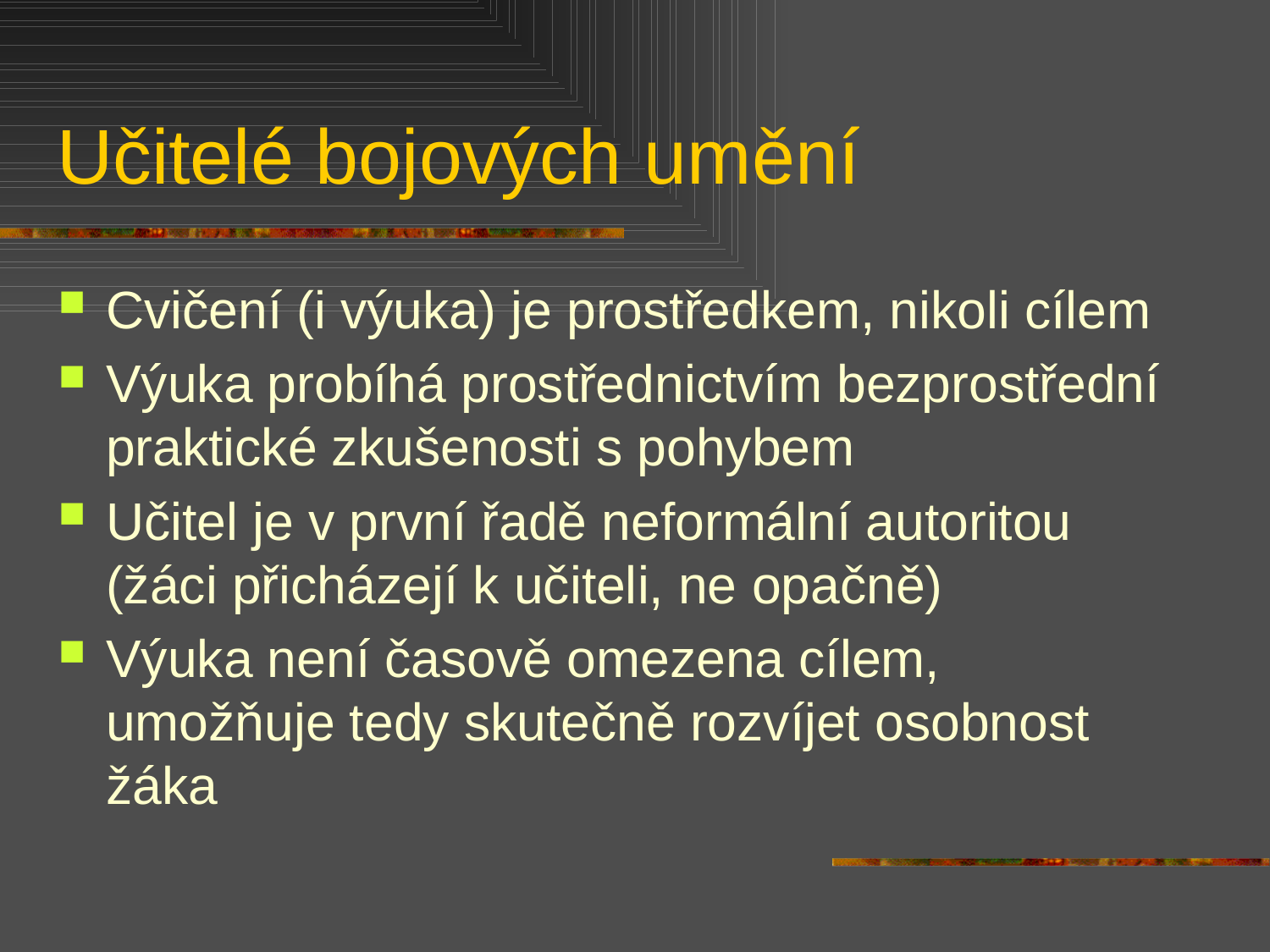

# Učitelé bojových umění
Cvičení (i výuka) je prostředkem, nikoli cílem
Výuka probíhá prostřednictvím bezprostřední praktické zkušenosti s pohybem
Učitel je v první řadě neformální autoritou (žáci přicházejí k učiteli, ne opačně)
Výuka není časově omezena cílem, umožňuje tedy skutečně rozvíjet osobnost žáka